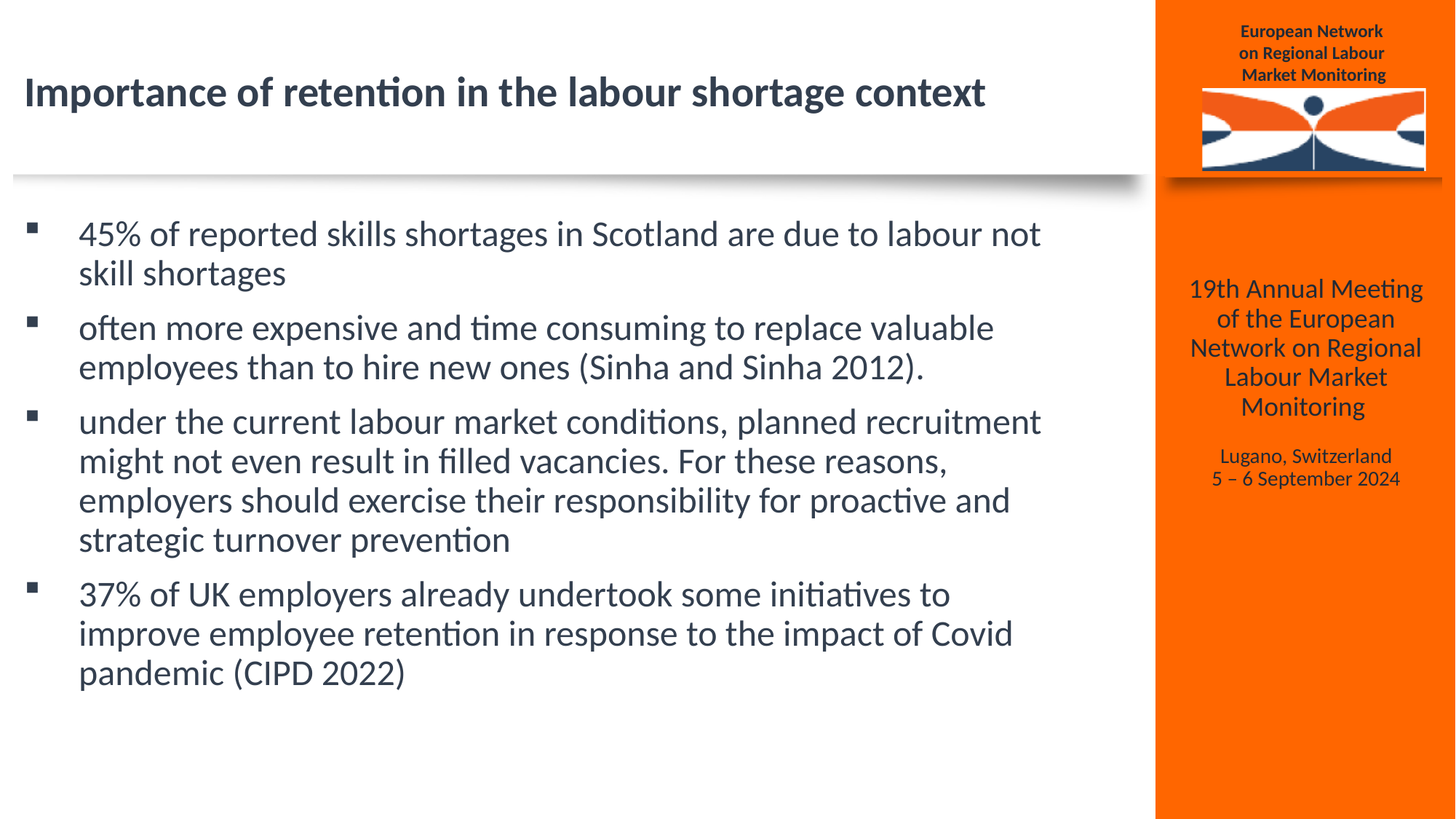

# Importance of retention in the labour shortage context
45% of reported skills shortages in Scotland are due to labour not skill shortages
often more expensive and time consuming to replace valuable employees than to hire new ones (Sinha and Sinha 2012).
under the current labour market conditions, planned recruitment might not even result in filled vacancies. For these reasons, employers should exercise their responsibility for proactive and strategic turnover prevention
37% of UK employers already undertook some initiatives to improve employee retention in response to the impact of Covid pandemic (CIPD 2022)